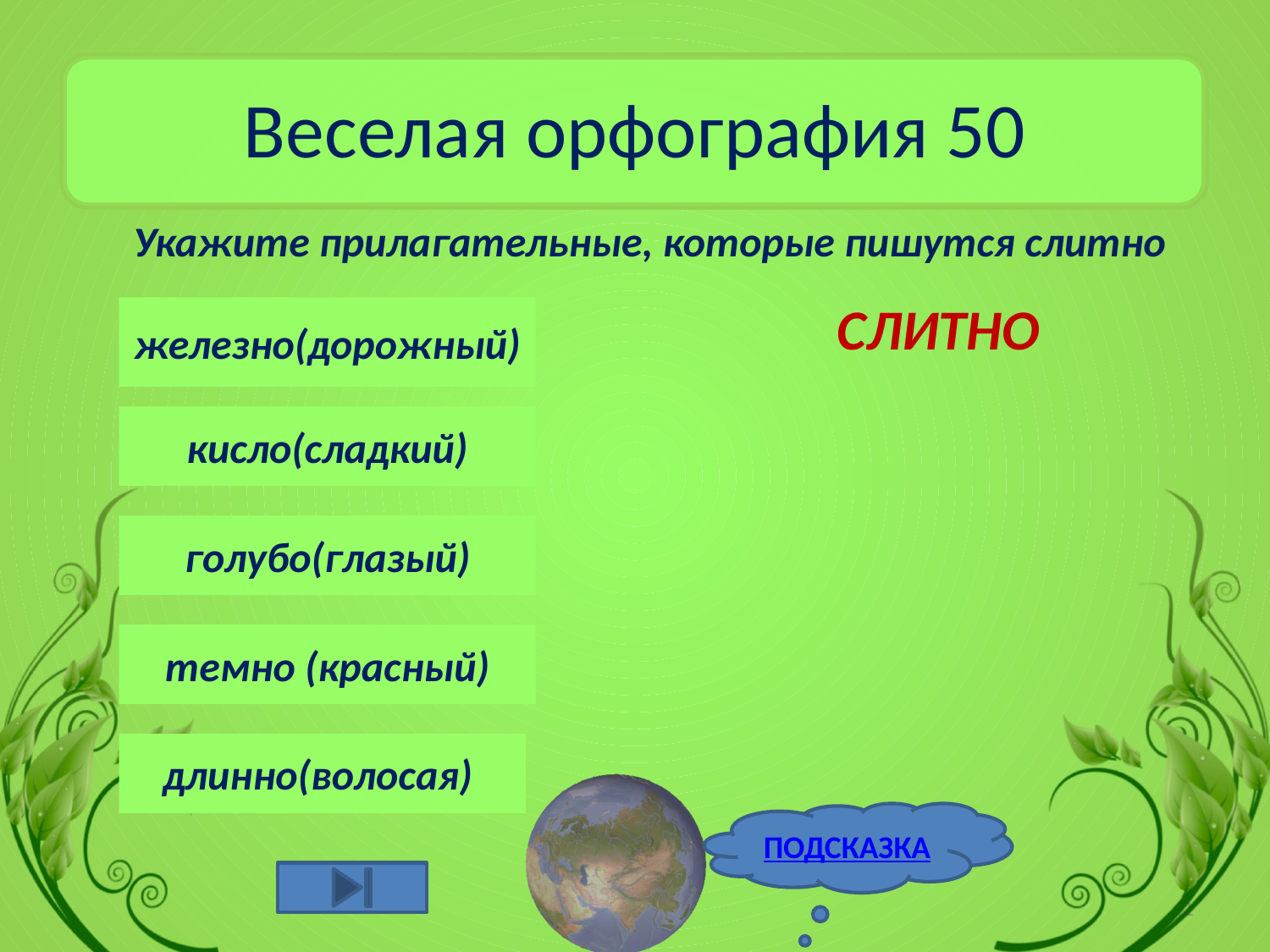

# Веселая орфография 50
Укажите прилагательные, которые пишутся слитно
СЛИТНО
железно(дорожный)
кисло(сладкий)
голубо(глазый)
темно (красный)
длинно(волосая)
ПОДСКАЗКА

41